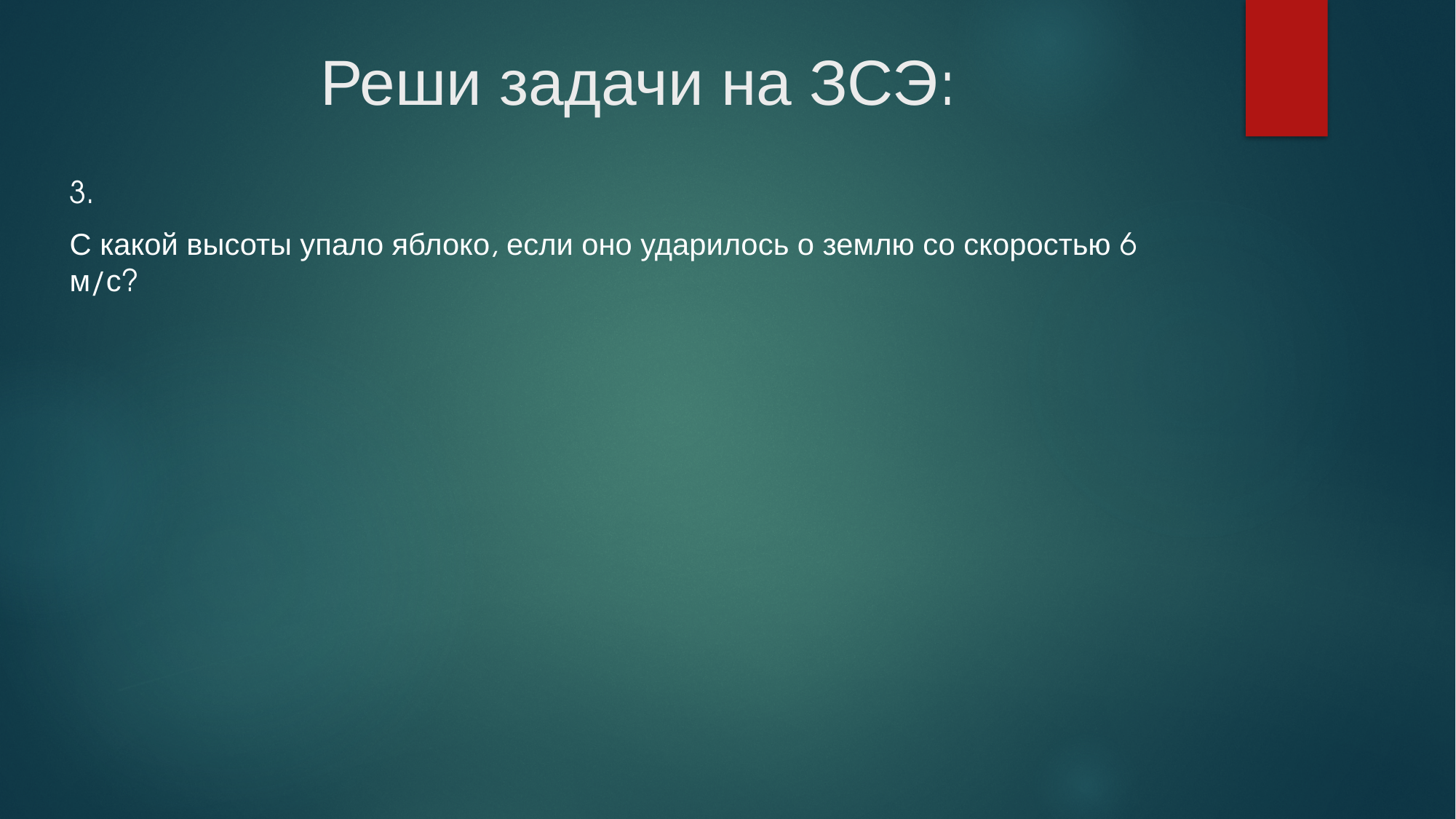

# Реши задачи на ЗСЭ:
3.
С какой высоты упало яблоко, если оно ударилось о землю со скоростью 6 м/с?